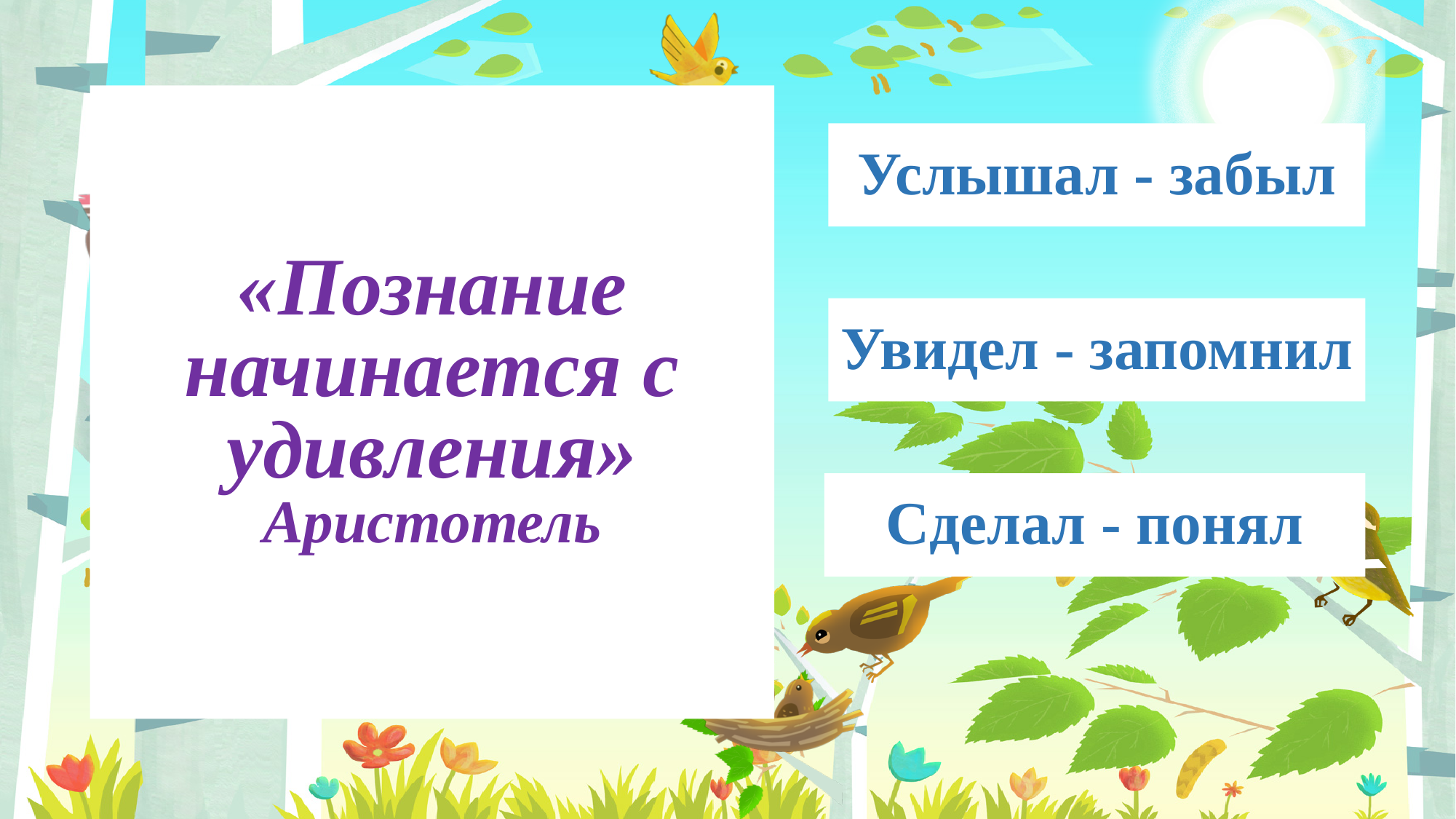

# «Познание начинается с удивления» Аристотель
Услышал - забыл
Увидел - запомнил
Сделал - понял